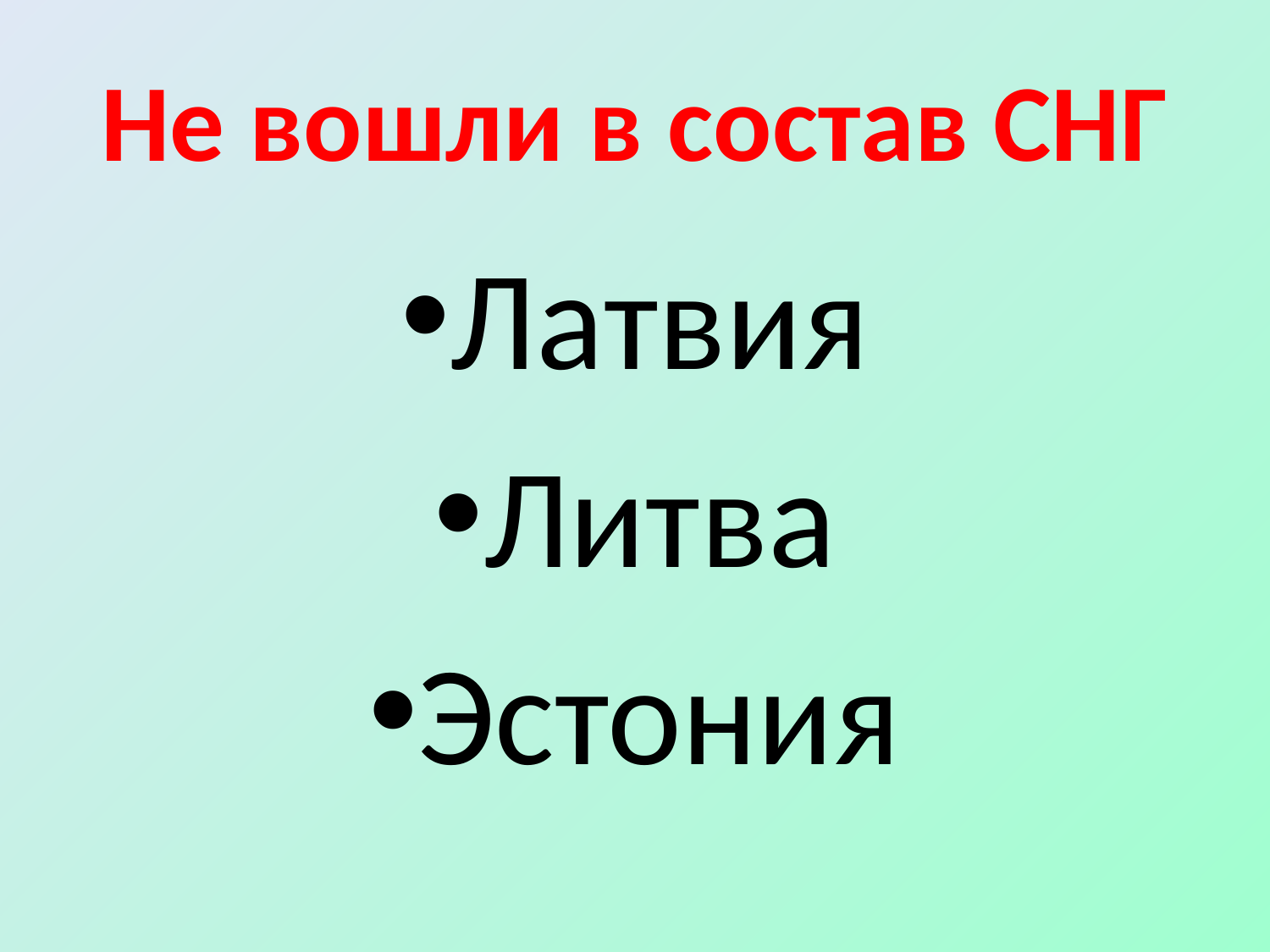

# Не вошли в состав СНГ
Латвия
Литва
Эстония